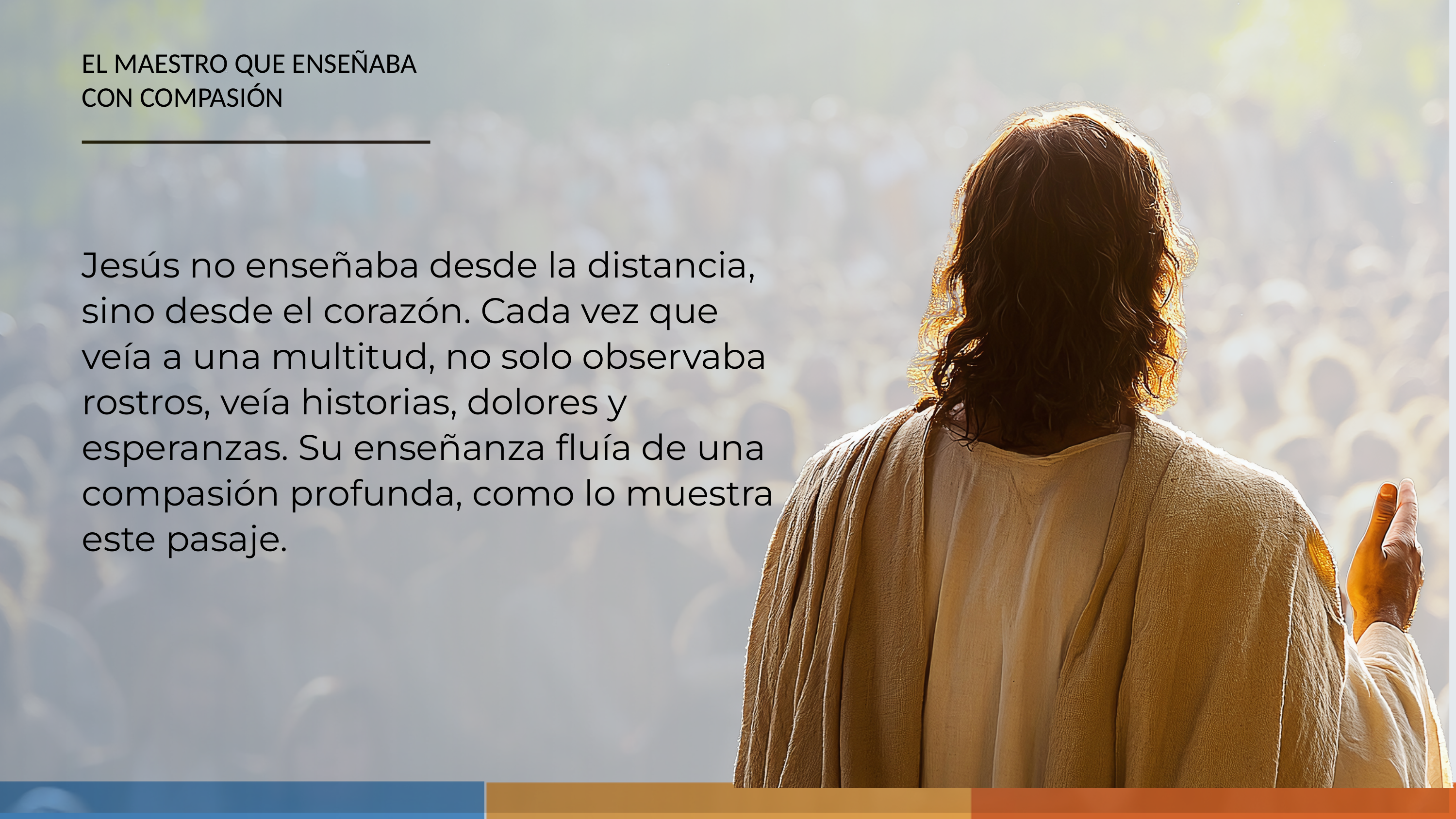

EL MAESTRO QUE ENSEÑABA CON COMPASIÓN

Jesús no enseñaba desde la distancia, sino desde el corazón. Cada vez que veía a una multitud, no solo observaba rostros, veía historias, dolores y esperanzas. Su enseñanza fluía de una compasión profunda, como lo muestra este pasaje.